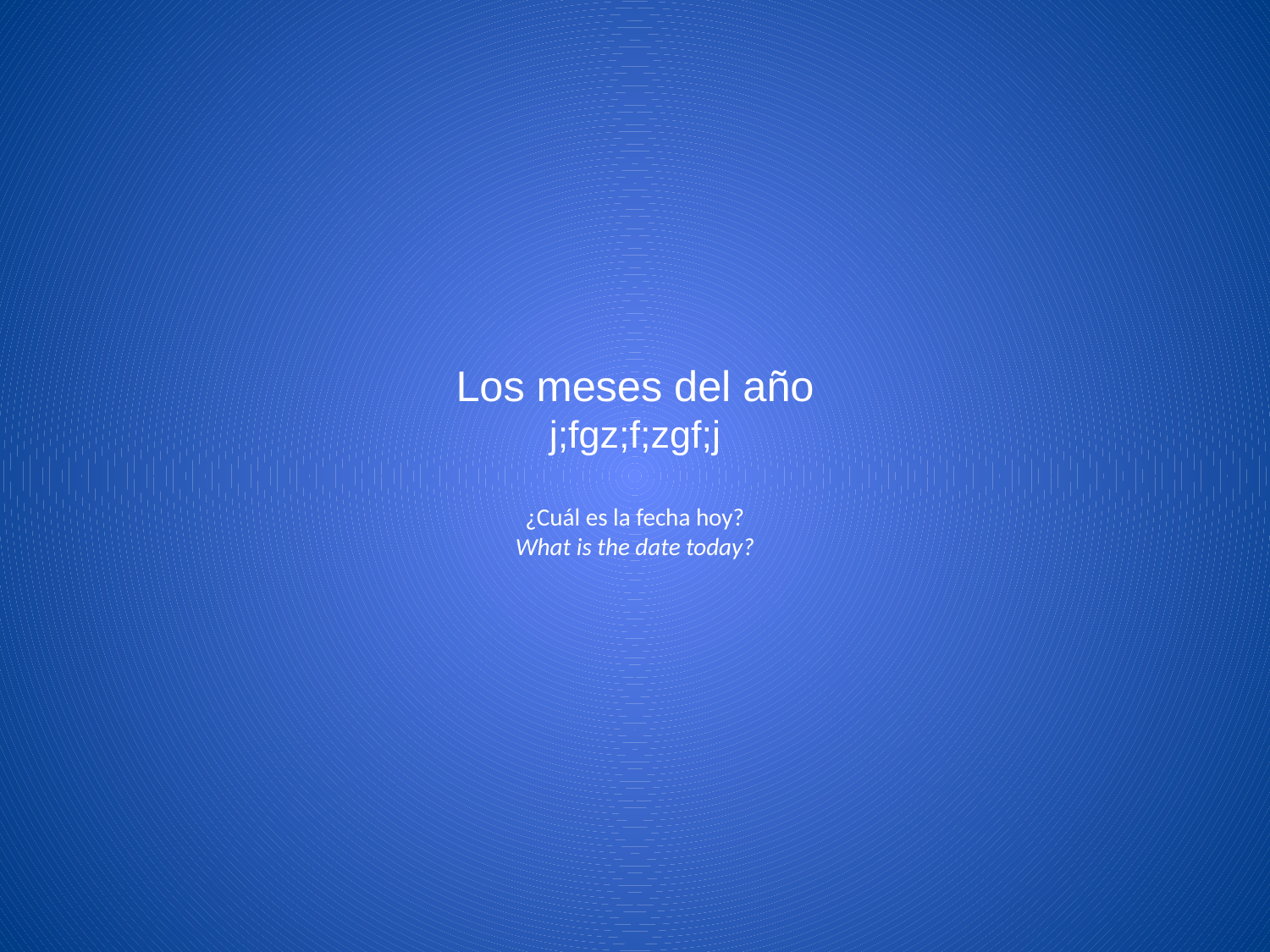

# Los meses del año j;fgz;f;zgf;j ¿Cuál es la fecha hoy? What is the date today?